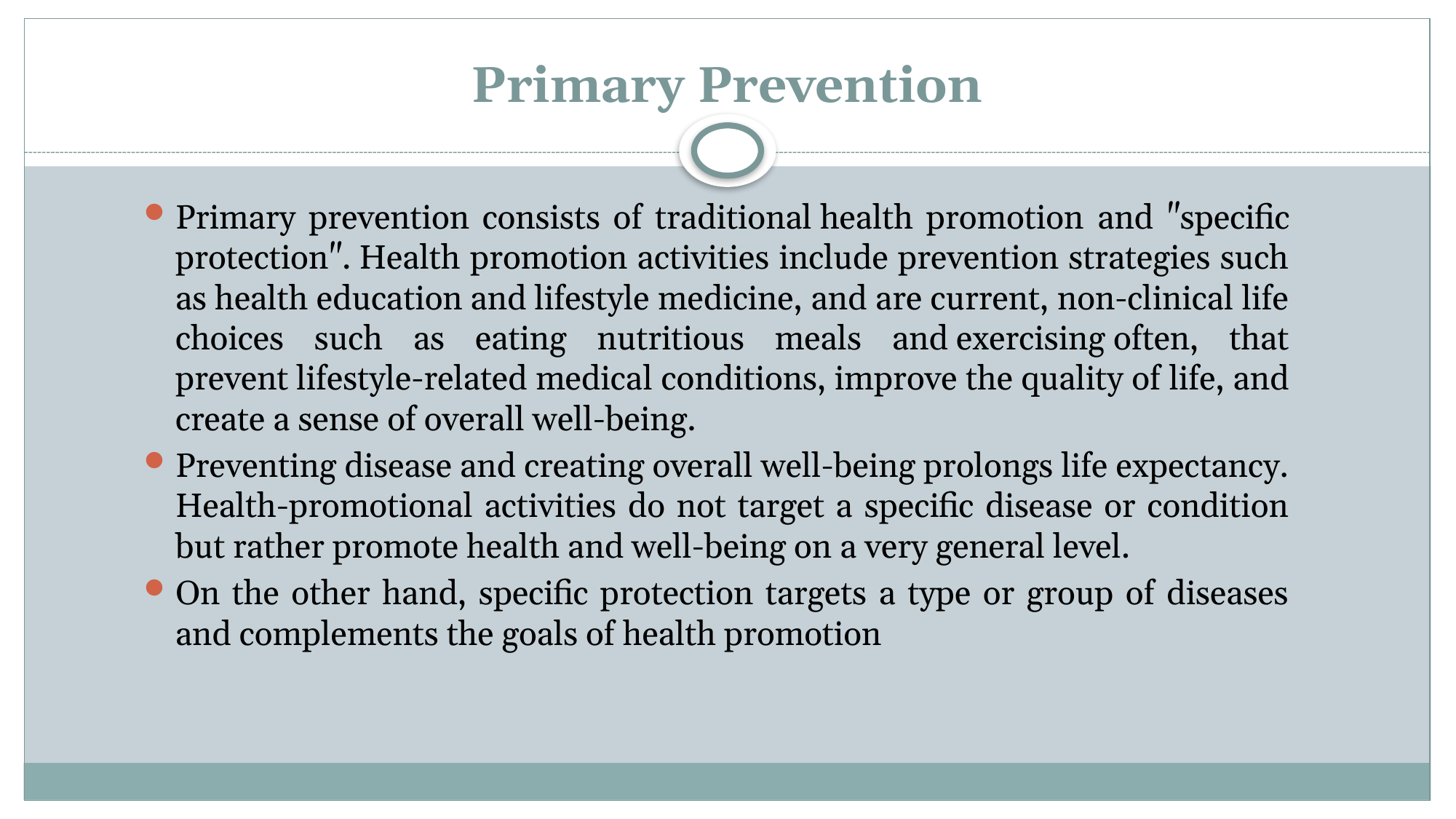

# Primary Prevention
Primary prevention consists of traditional health promotion and "specific protection". Health promotion activities include prevention strategies such as health education and lifestyle medicine, and are current, non-clinical life choices such as eating nutritious meals and exercising often, that prevent lifestyle-related medical conditions, improve the quality of life, and create a sense of overall well-being.
Preventing disease and creating overall well-being prolongs life expectancy. Health-promotional activities do not target a specific disease or condition but rather promote health and well-being on a very general level.
On the other hand, specific protection targets a type or group of diseases and complements the goals of health promotion